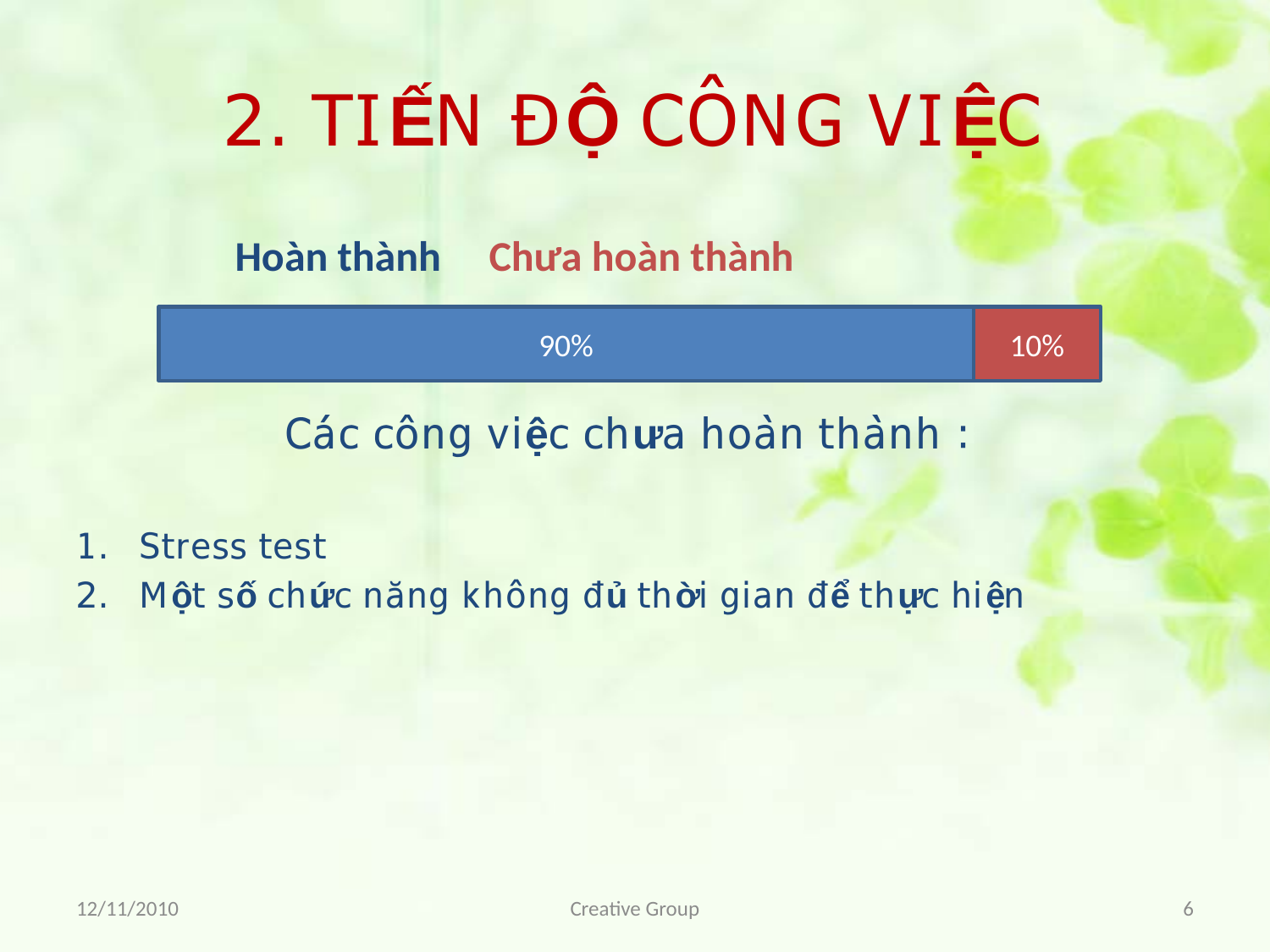

# 2. TIẾN ĐỘ CÔNG VIỆC
		Hoàn thành	Chưa hoàn thành

Các công việc chưa hoàn thành :

Stress test
Một số chức năng không đủ thời gian để thực hiện
90%
10%
12/11/2010
Creative Group
6